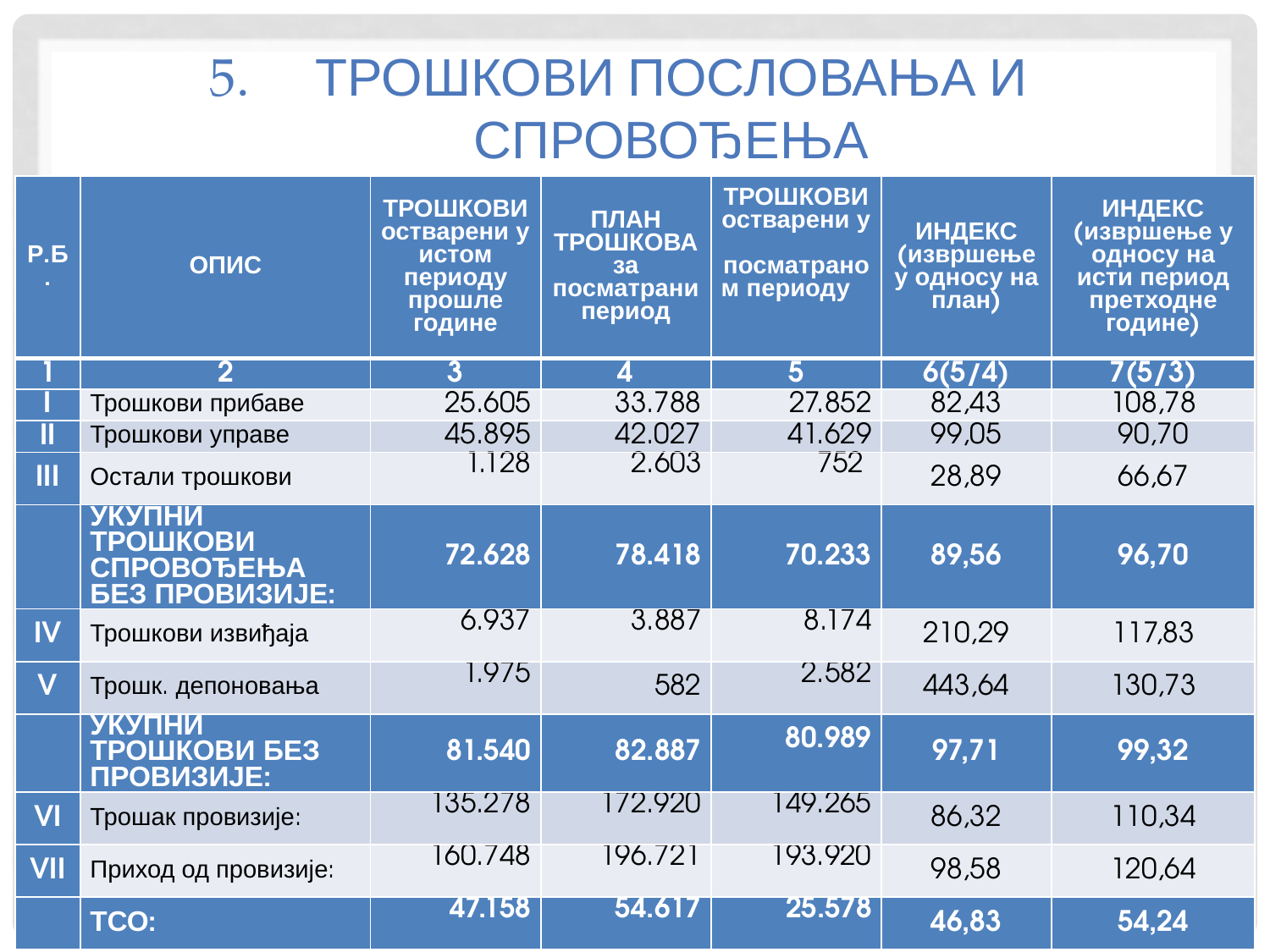

# 5.	ТРОШКОВИ ПОСЛОВАЊА И СПРОВОЂЕЊА
| Р.Б. | ОПИС | ТРОШКОВИ остварени у истом периоду прошле године | ПЛАН ТРОШКОВА за посматрани период | ТРОШКОВИ остварени у посматраном периоду | ИНДЕКС (извршење у односу на план) | ИНДЕКС (извршење у односу на исти период претходне године) |
| --- | --- | --- | --- | --- | --- | --- |
| 1 | 2 | 3 | 4 | 5 | 6(5/4) | 7(5/3) |
| I | Трошкови прибаве | 25.605 | 33.788 | 27.852 | 82,43 | 108,78 |
| II | Трошкови управе | 45.895 | 42.027 | 41.629 | 99,05 | 90,70 |
| III | Остали трошкови | 1.128 | 2.603 | 752 | 28,89 | 66,67 |
|  | УКУПНИ ТРОШКОВИ СПРОВОЂЕЊА БЕЗ ПРОВИЗИЈЕ: | 72.628 | 78.418 | 70.233 | 89,56 | 96,70 |
| IV | Трошкови извиђаја | 6.937 | 3.887 | 8.174 | 210,29 | 117,83 |
| V | Трошк. депоновања | 1.975 | 582 | 2.582 | 443,64 | 130,73 |
|  | УКУПНИ ТРОШКОВИ БЕЗ ПРОВИЗИЈЕ: | 81.540 | 82.887 | 80.989 | 97,71 | 99,32 |
| VI | Трошак провизије: | 135.278 | 172.920 | 149.265 | 86,32 | 110,34 |
| VII | Приход од провизије: | 160.748 | 196.721 | 193.920 | 98,58 | 120,64 |
|  | ТСО: | 47.158 | 54.617 | 25.578 | 46,83 | 54,24 |
34